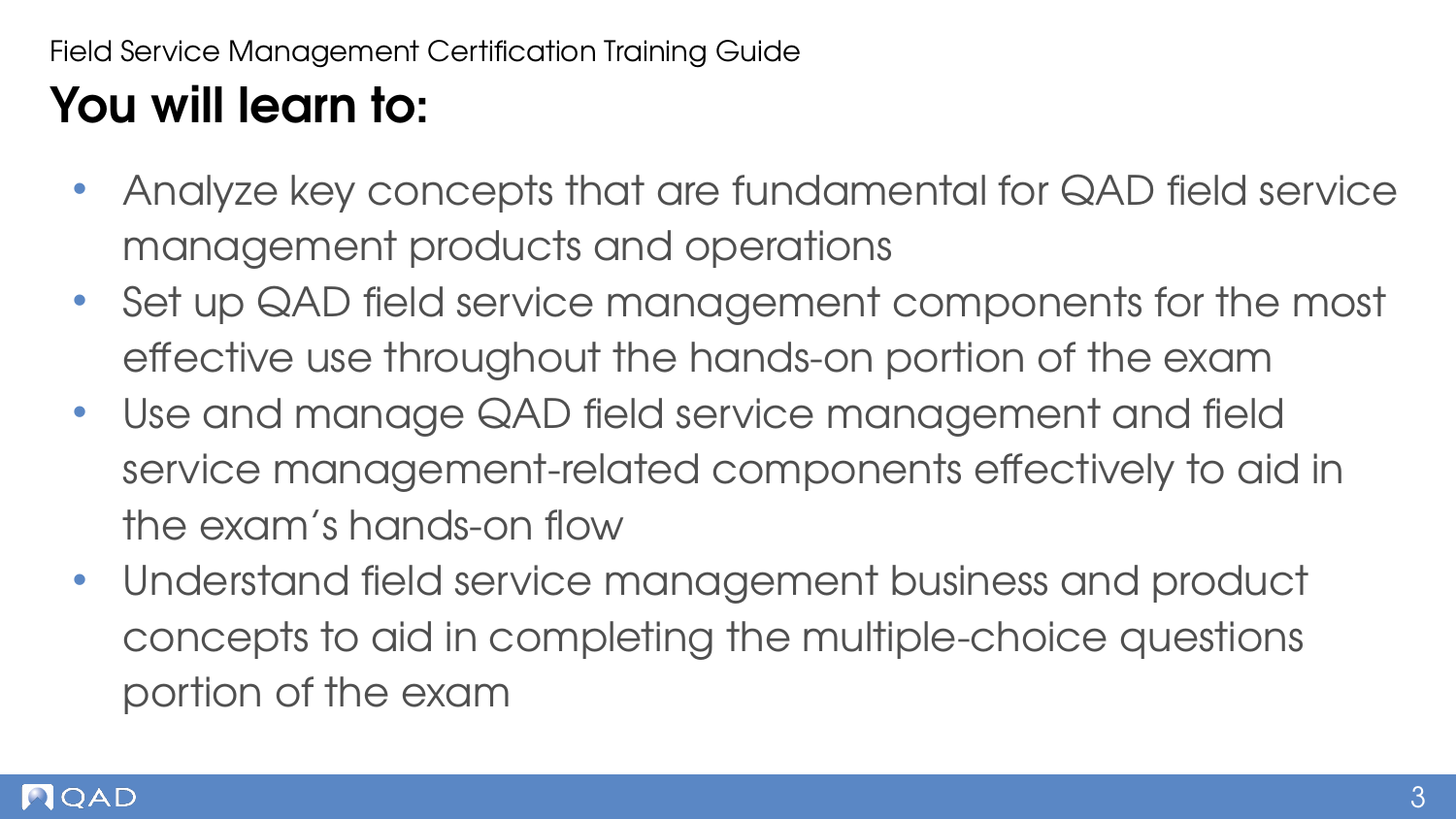

Field Service Management Certification Training Guide
# You will learn to:
Analyze key concepts that are fundamental for QAD field service management products and operations
Set up QAD field service management components for the most effective use throughout the hands-on portion of the exam
Use and manage QAD field service management and field service management-related components effectively to aid in the exam’s hands-on flow
Understand field service management business and product concepts to aid in completing the multiple-choice questions portion of the exam

3